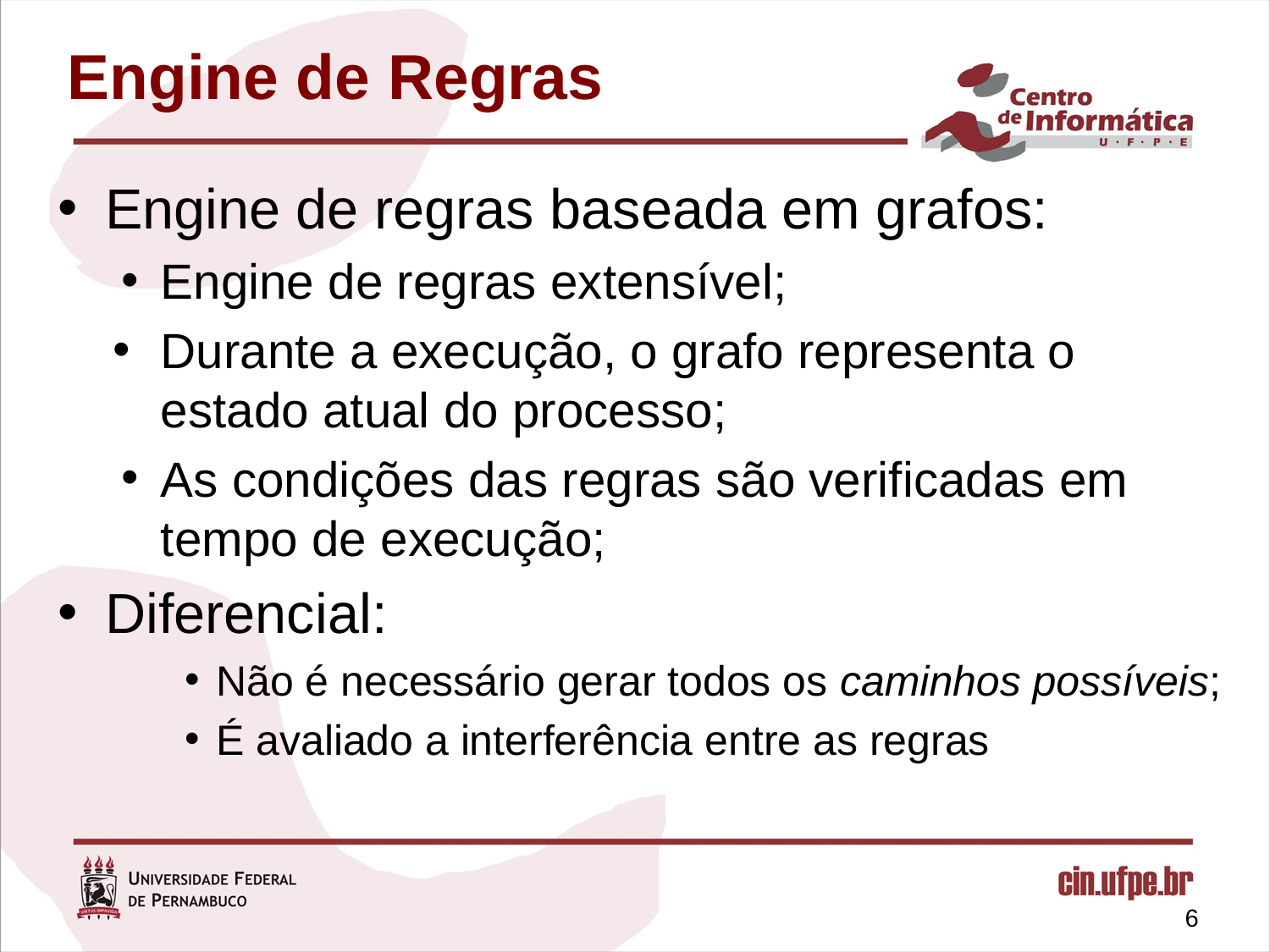

# Engine de Regras
Engine de regras baseada em grafos:
Engine de regras extensível;
Durante a execução, o grafo representa o estado atual do processo;
As condições das regras são verificadas em tempo de execução;
Diferencial:
Não é necessário gerar todos os caminhos possíveis;
É avaliado a interferência entre as regras
6